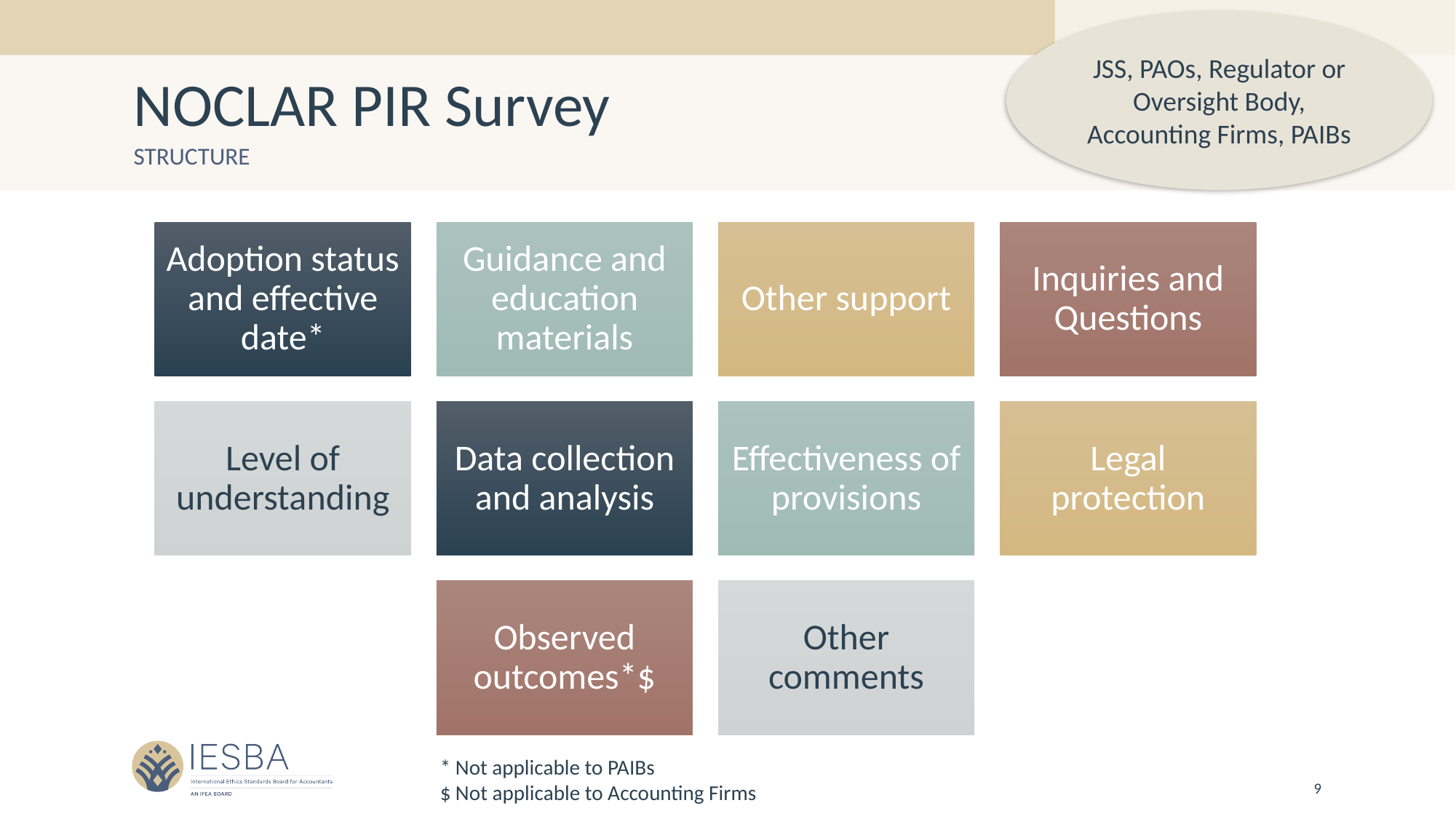

JSS, PAOs, Regulator or Oversight Body, Accounting Firms, PAIBs
# NOCLAR PIR Survey
structure
Adoption status and effective date*
Guidance and education materials
Other support
Inquiries and Questions
Level of understanding
Data collection and analysis
Effectiveness of provisions
Legal protection
Observed outcomes*$
Other comments
* Not applicable to PAIBs
$ Not applicable to Accounting Firms
9